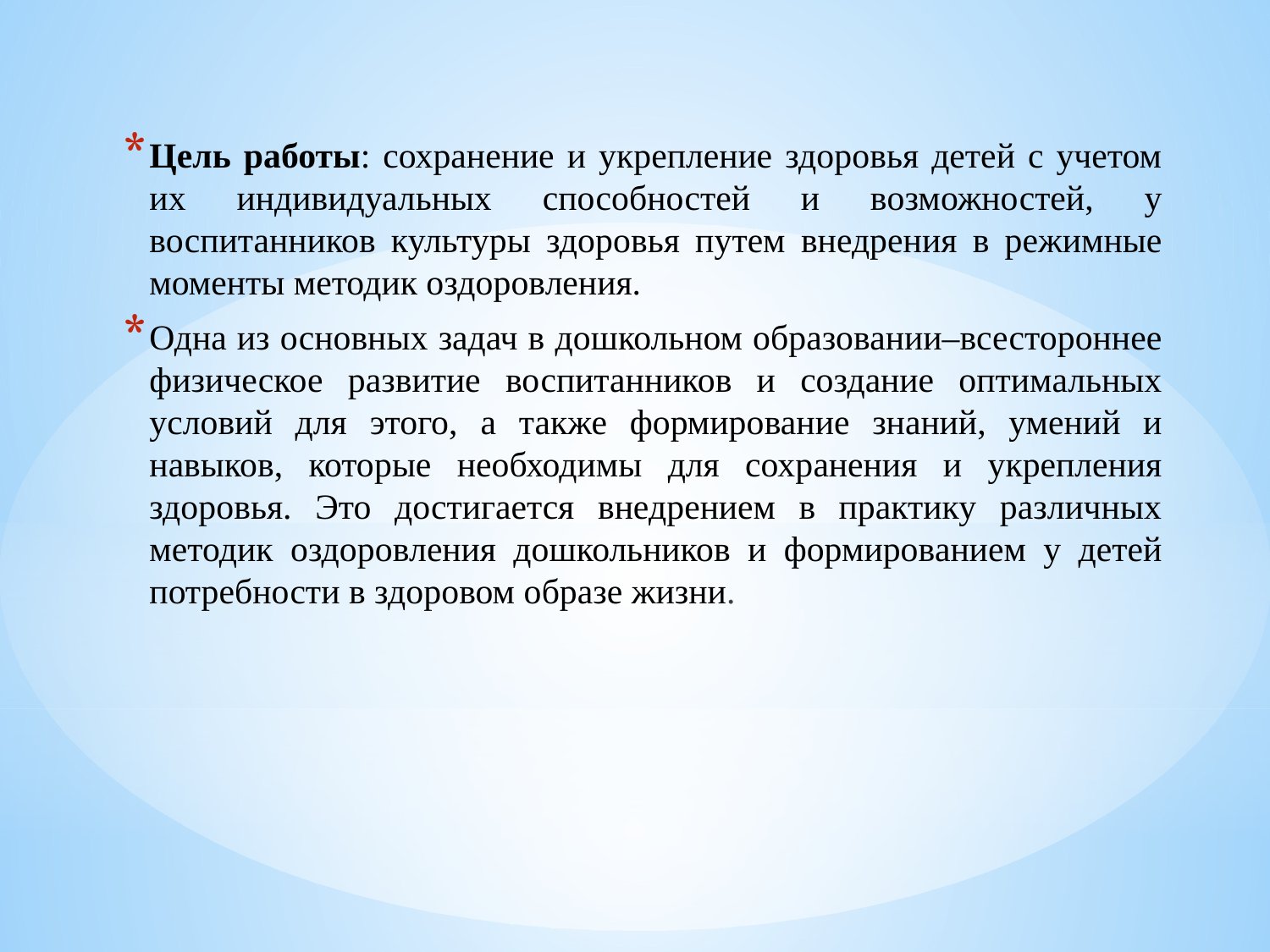

Цель работы: сохранение и укрепление здоровья детей с учетом их индивидуальных способностей и возможностей, у воспитанников культуры здоровья путем внедрения в режимные моменты методик оздоровления.
Одна из основных задач в дошкольном образовании–всестороннее физическое развитие воспитанников и создание оптимальных условий для этого, а также формирование знаний, умений и навыков, которые необходимы для сохранения и укрепления здоровья. Это достигается внедрением в практику различных методик оздоровления дошкольников и формированием у детей потребности в здоровом образе жизни.